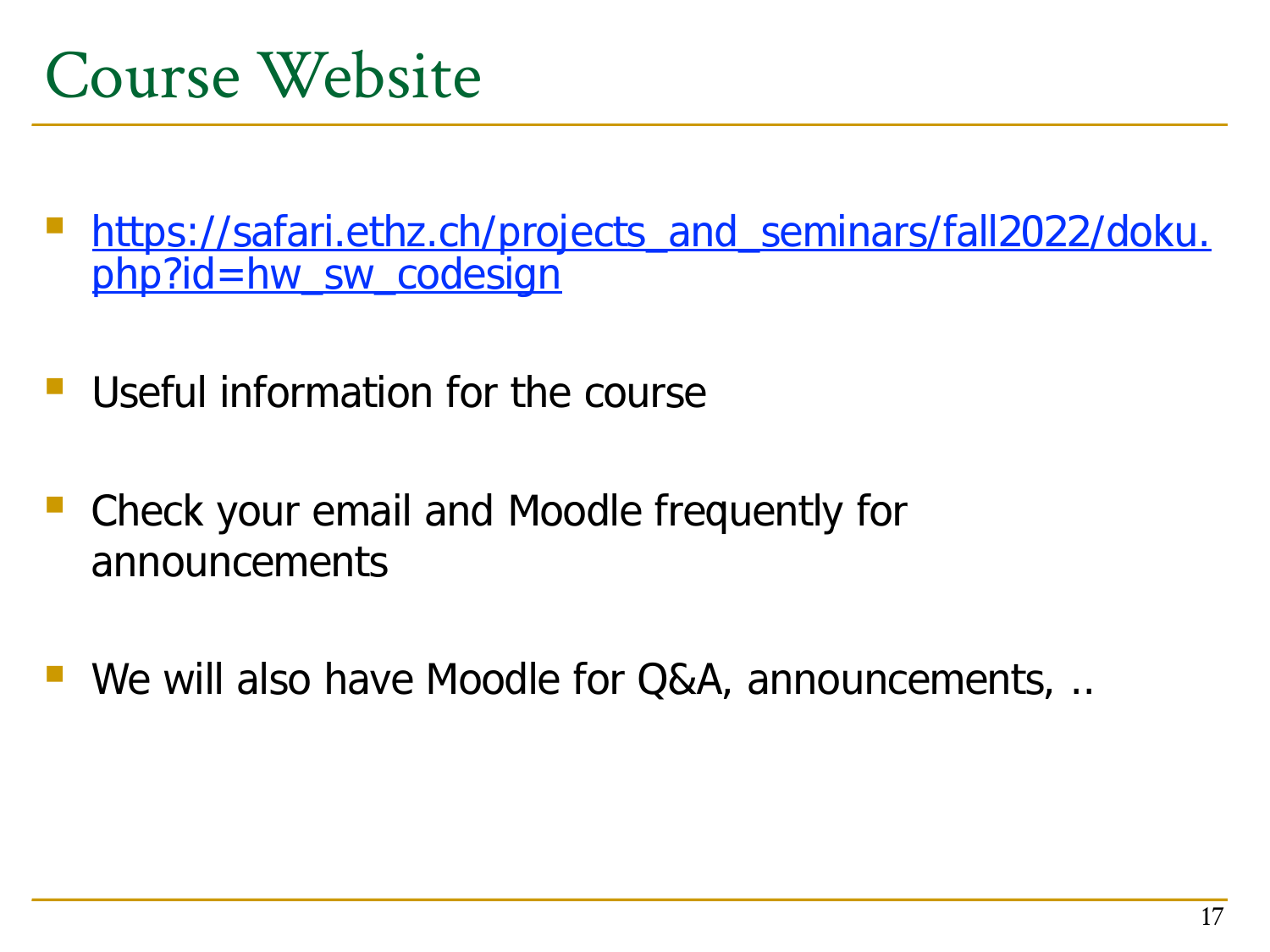

# Course Website

https://safari.ethz.ch/projects_and_seminars/fall2022/doku.php?id=hw_sw_codesign

Useful information for the course

Check your email and Moodle frequently for announcements

We will also have Moodle for Q&A, announcements, ..

17